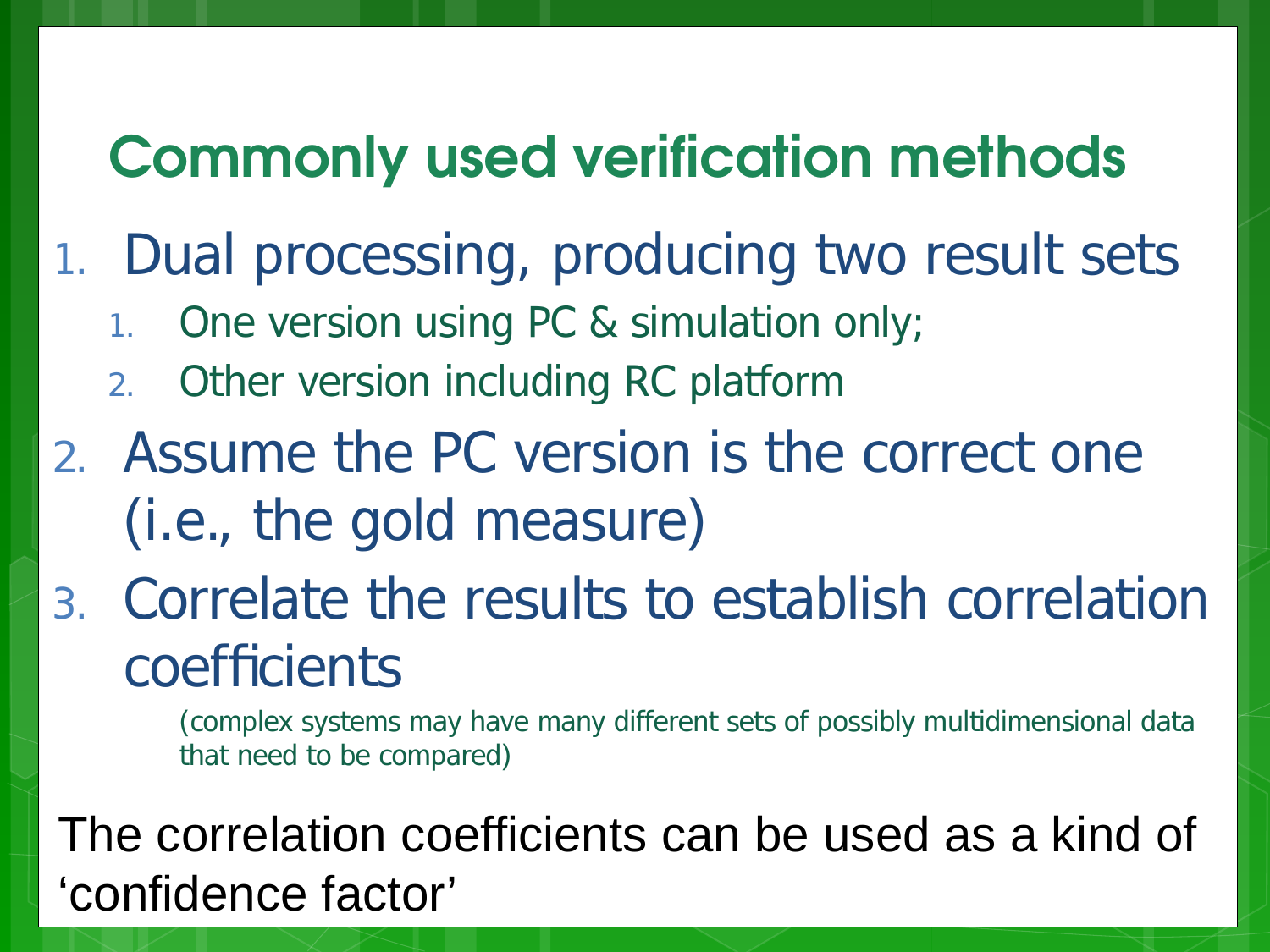

# Commonly used verification methods
Dual processing, producing two result sets
One version using PC & simulation only;
Other version including RC platform
Assume the PC version is the correct one (i.e., the gold measure)
Correlate the results to establish correlation coefficients
(complex systems may have many different sets of possibly multidimensional data that need to be compared)
The correlation coefficients can be used as a kind of ‘confidence factor’